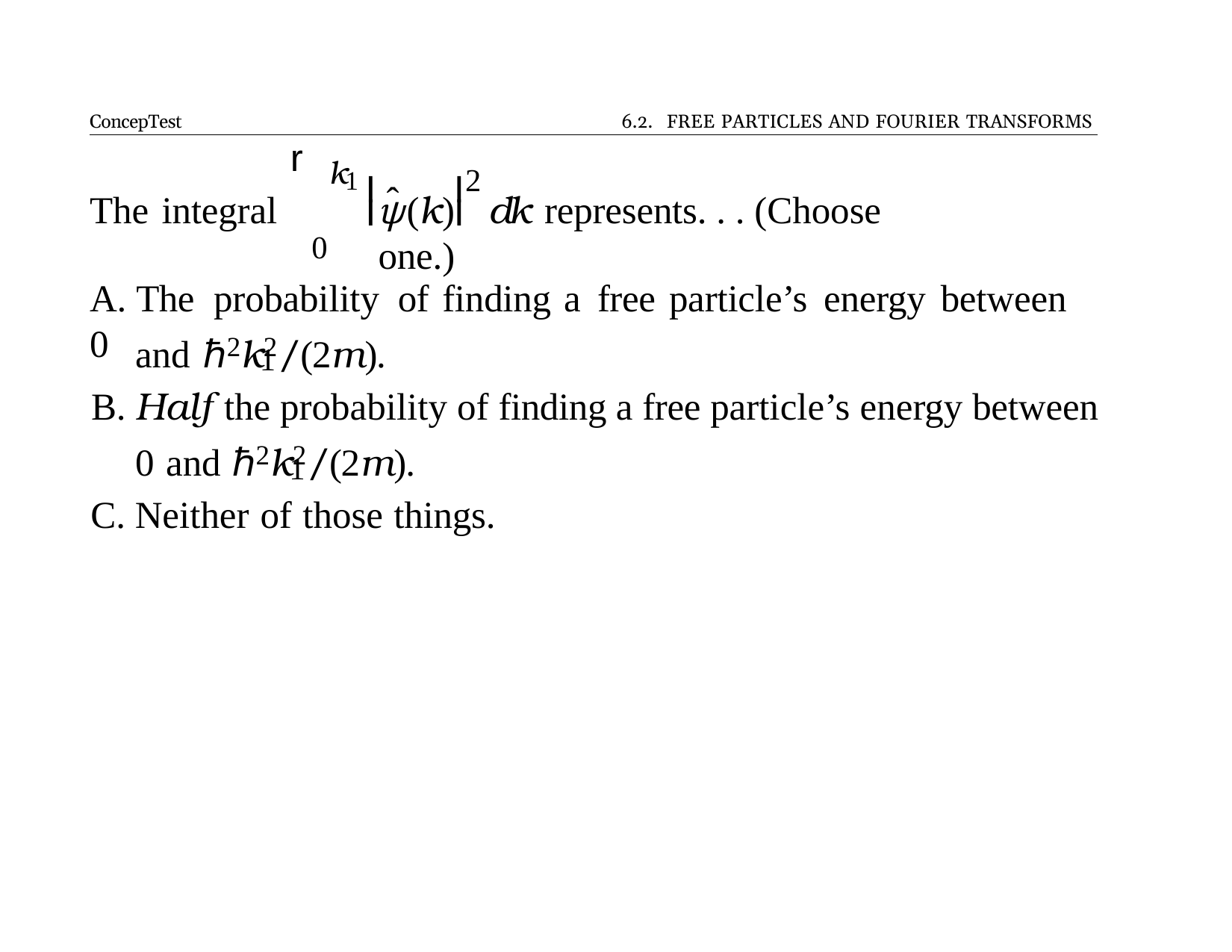

ConcepTest
6.2.  FREE PARTICLES AND FOURIER TRANSFORMS
r

k
2
1
I	I
ˆ
The integral
ψ(k)	dk represents. . . (Choose one.)
I	I
0
A. The	probability	of	finding	a	free	particle’s	energy	between	0
and ℏ2k2/(2m).
1
B. Half	the probability of finding a free particle’s energy between
0 and ℏ2k2/(2m).
1
C. Neither of those things.